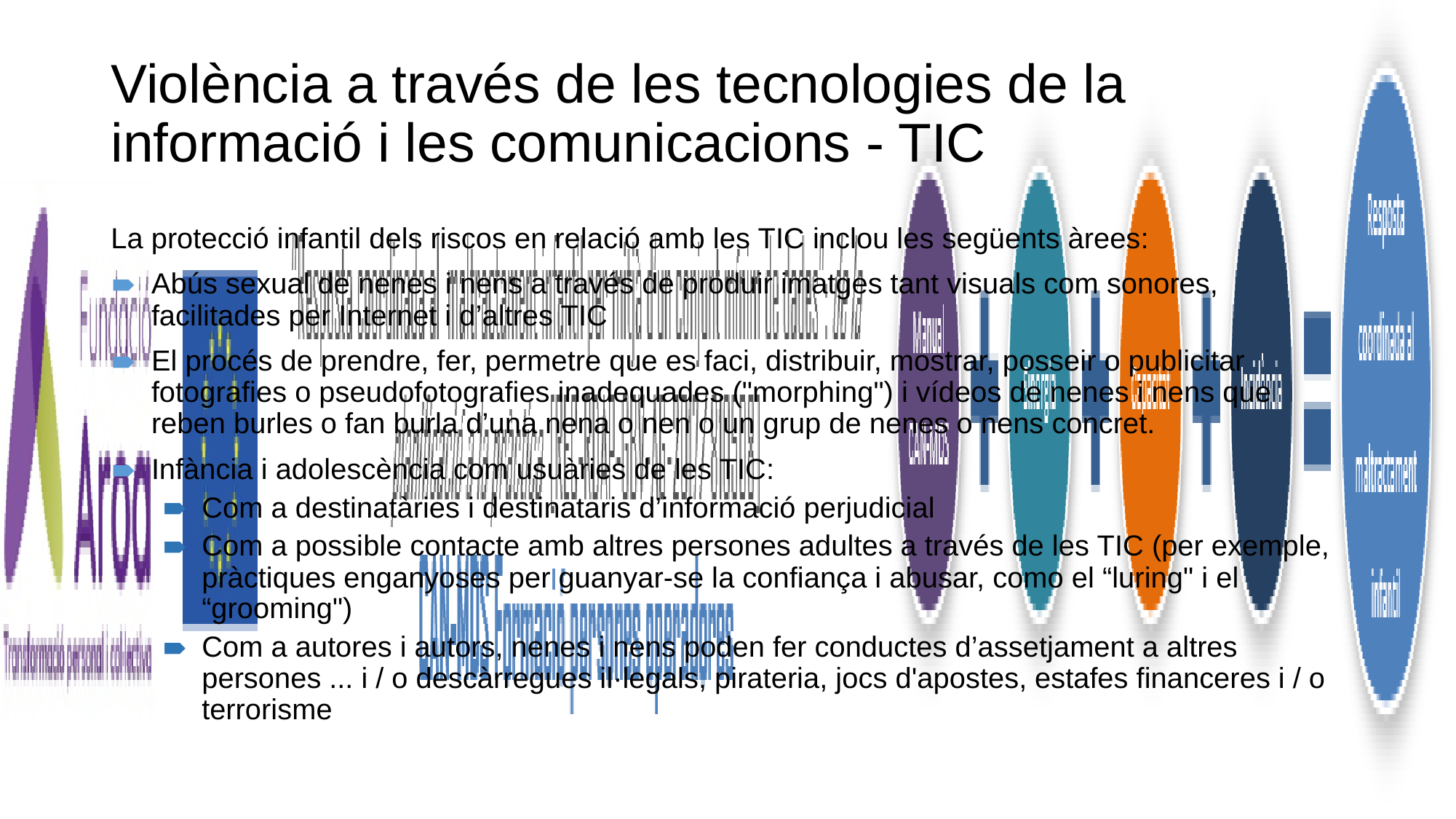

# Violència a través de les tecnologies de la informació i les comunicacions - TIC
La protecció infantil dels riscos en relació amb les TIC inclou les següents àrees:
Abús sexual de nenes i nens a través de produir imatges tant visuals com sonores, facilitades per Internet i d’altres TIC
El procés de prendre, fer, permetre que es faci, distribuir, mostrar, posseir o publicitar fotografies o pseudofotografies inadequades ("morphing") i vídeos de nenes i nens que reben burles o fan burla d’una nena o nen o un grup de nenes o nens concret.
Infància i adolescència com usuàries de les TIC:
Com a destinatàries i destinataris d’informació perjudicial
Com a possible contacte amb altres persones adultes a través de les TIC (per exemple, pràctiques enganyoses per guanyar-se la confiança i abusar, como el “luring" i el “grooming")
Com a autores i autors, nenes i nens poden fer conductes d’assetjament a altres persones ... i / o descàrregues il·legals, pirateria, jocs d'apostes, estafes financeres i / o terrorisme